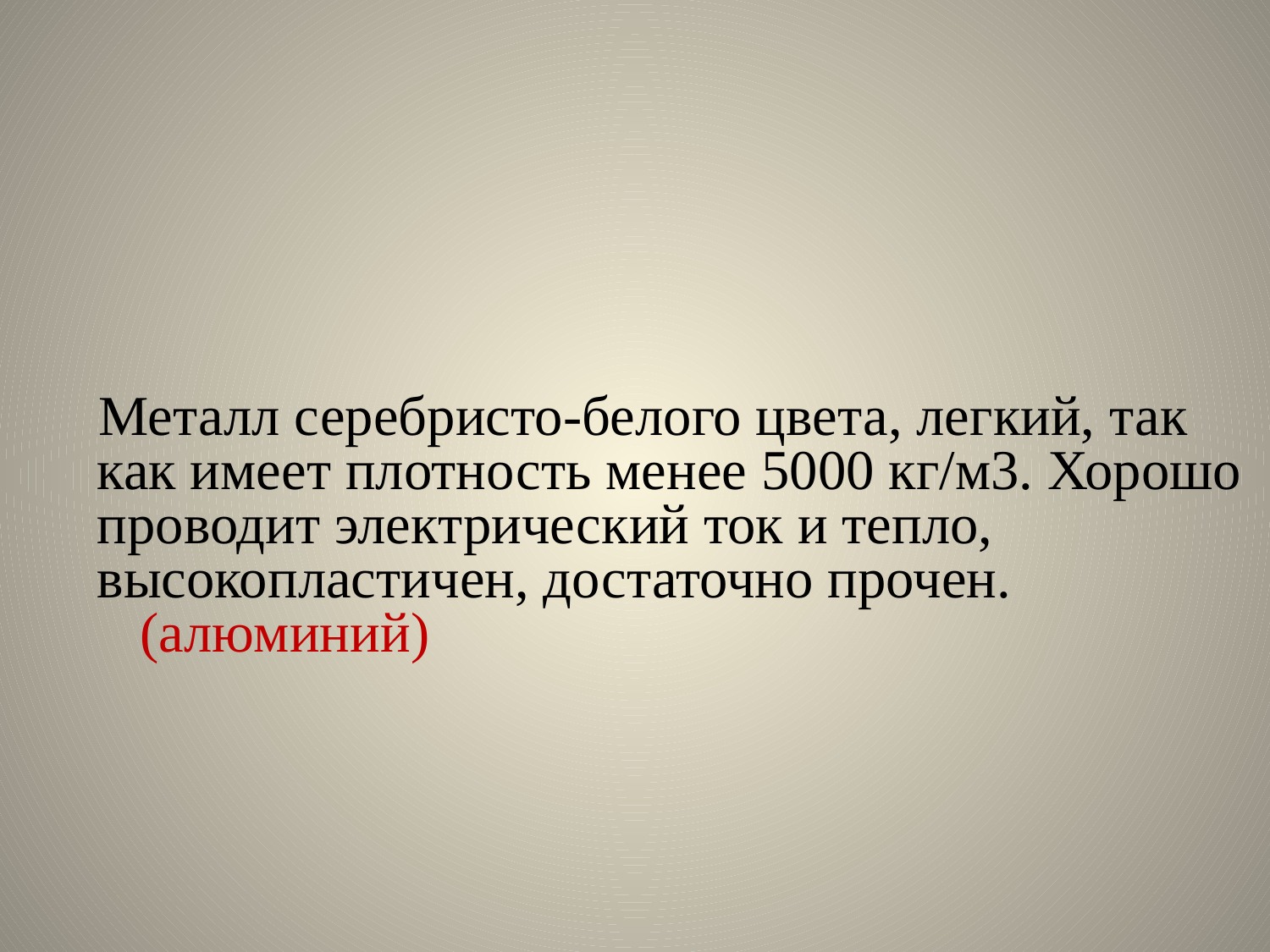

Металл серебристо-белого цвета, легкий, так как имеет плотность менее 5000 кг/м3. Хорошо проводит электрический ток и тепло, высокопластичен, достаточно прочен.
         (алюминий)